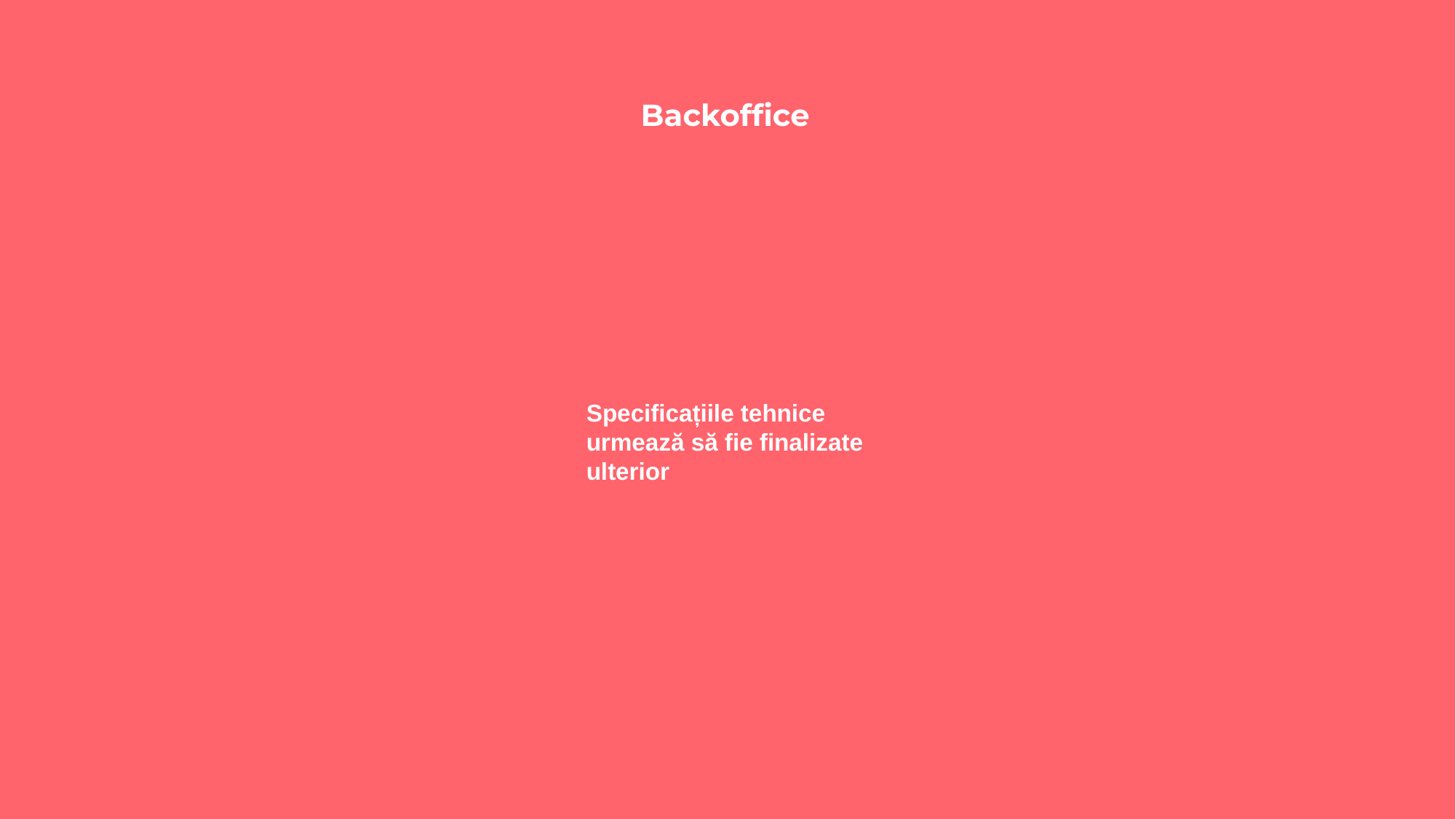

Backoffice
Specificațiile tehnice urmează să fie finalizate ulterior